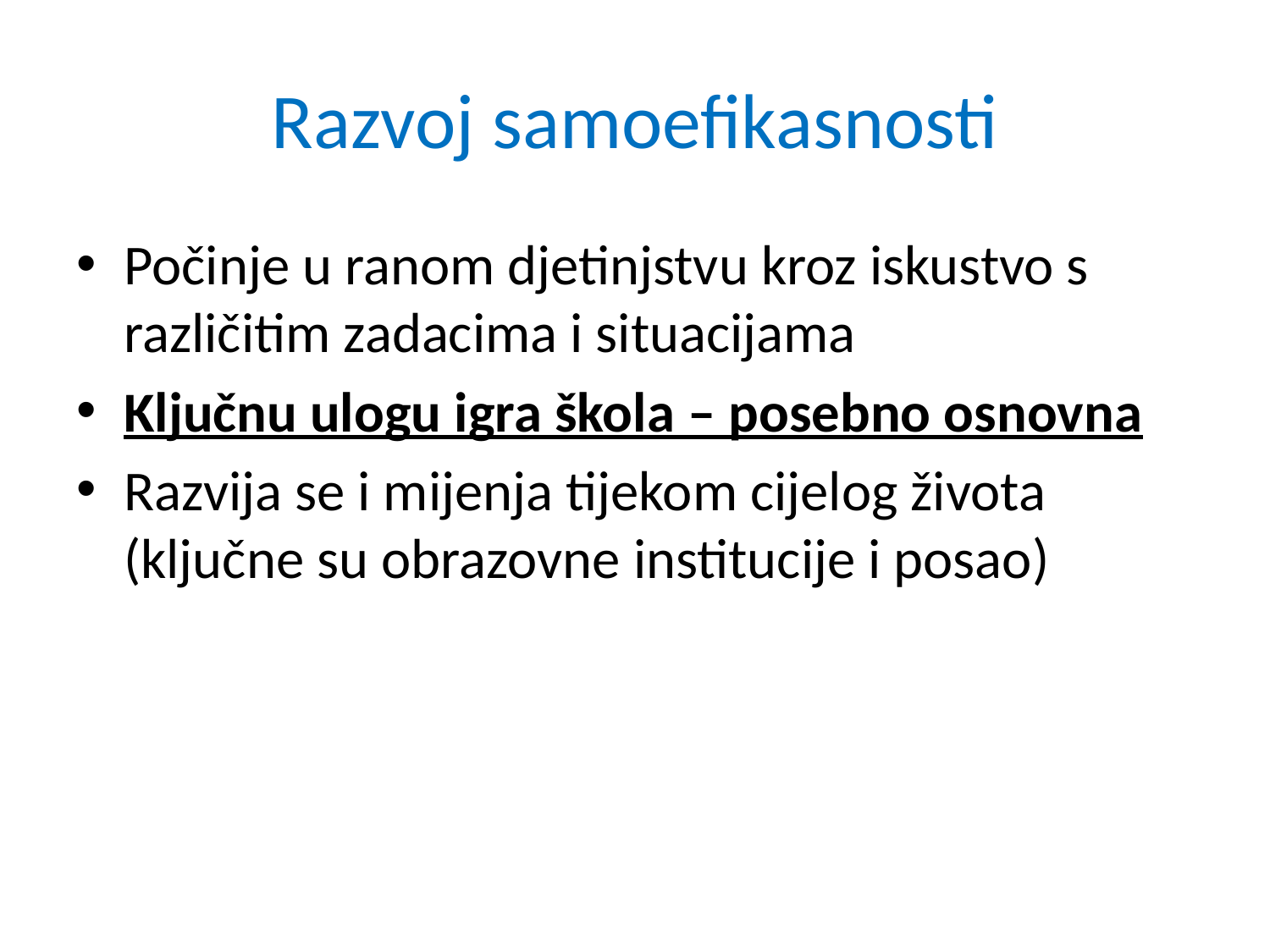

# Razvoj samoefikasnosti
Počinje u ranom djetinjstvu kroz iskustvo s različitim zadacima i situacijama
Ključnu ulogu igra škola – posebno osnovna
Razvija se i mijenja tijekom cijelog života (ključne su obrazovne institucije i posao)